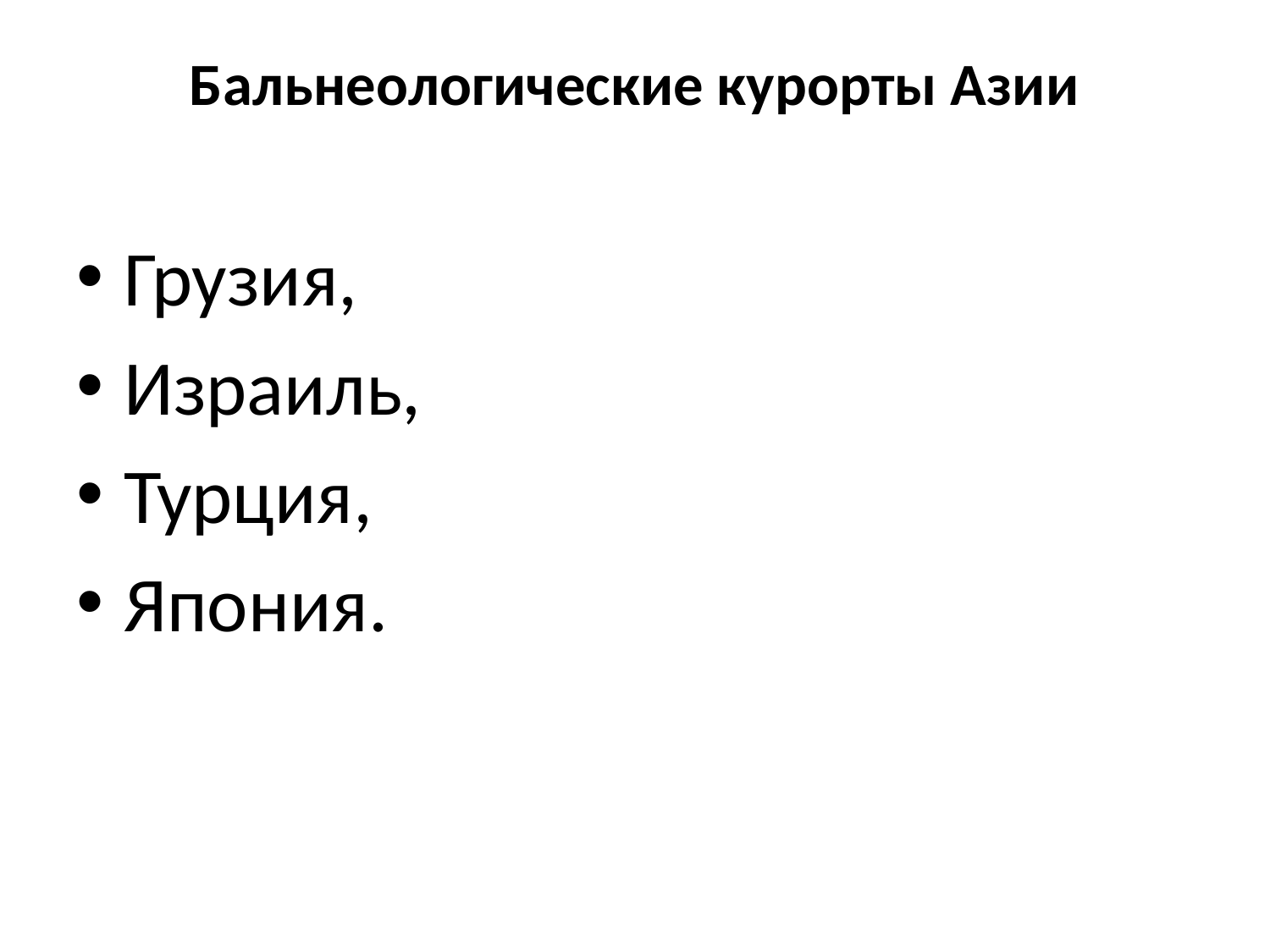

# Бальнеологические курорты Азии
Грузия,
Израиль,
Турция,
Япония.